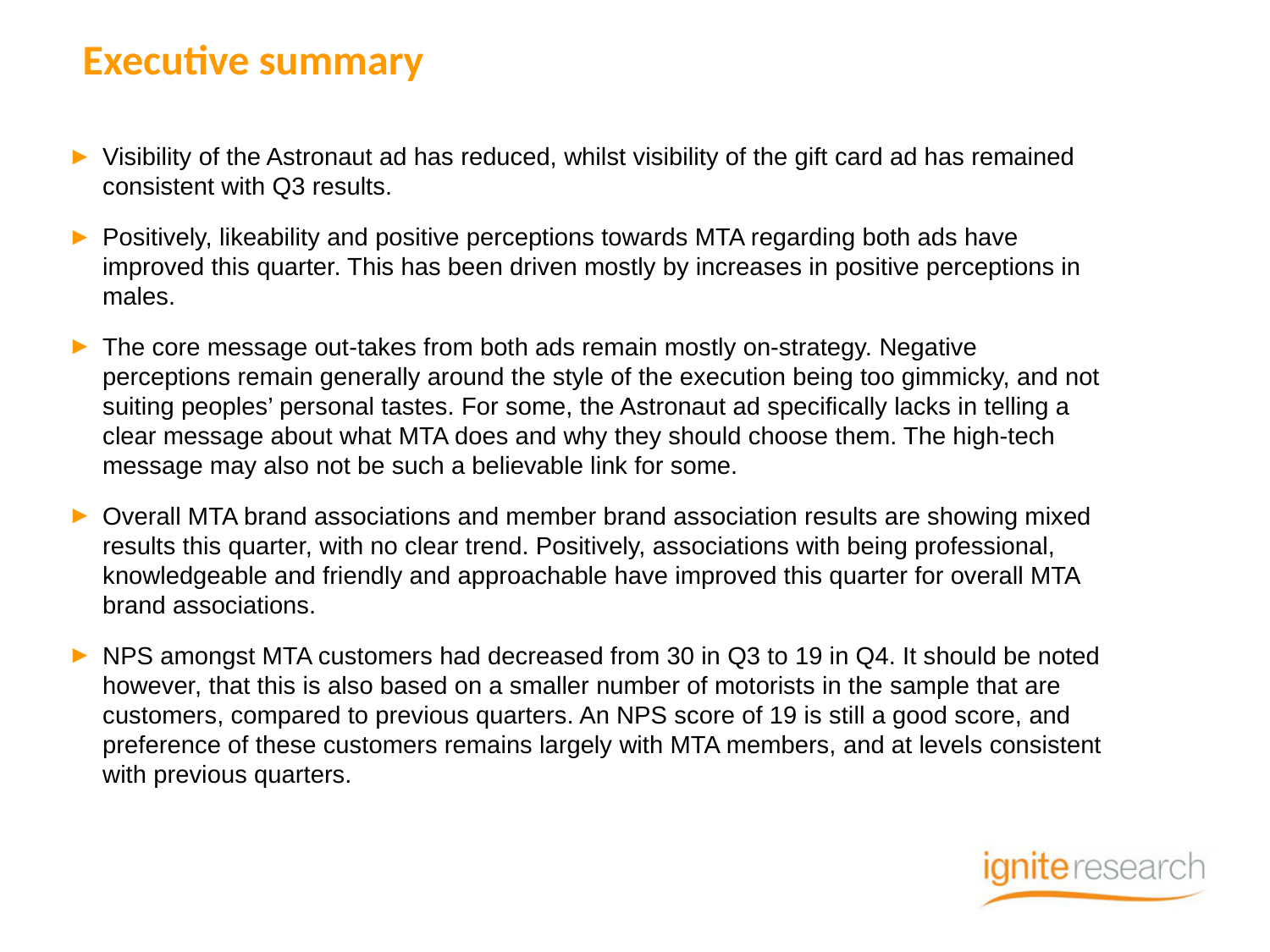

# Executive summary

Visibility of the Astronaut ad has reduced, whilst visibility of the gift card ad has remained consistent with Q3 results.
Positively, likeability and positive perceptions towards MTA regarding both ads have improved this quarter. This has been driven mostly by increases in positive perceptions in males.
The core message out-takes from both ads remain mostly on-strategy. Negative perceptions remain generally around the style of the execution being too gimmicky, and not suiting peoples’ personal tastes. For some, the Astronaut ad specifically lacks in telling a clear message about what MTA does and why they should choose them. The high-tech message may also not be such a believable link for some.
Overall MTA brand associations and member brand association results are showing mixed results this quarter, with no clear trend. Positively, associations with being professional, knowledgeable and friendly and approachable have improved this quarter for overall MTA brand associations.
NPS amongst MTA customers had decreased from 30 in Q3 to 19 in Q4. It should be noted however, that this is also based on a smaller number of motorists in the sample that are customers, compared to previous quarters. An NPS score of 19 is still a good score, and preference of these customers remains largely with MTA members, and at levels consistent with previous quarters.